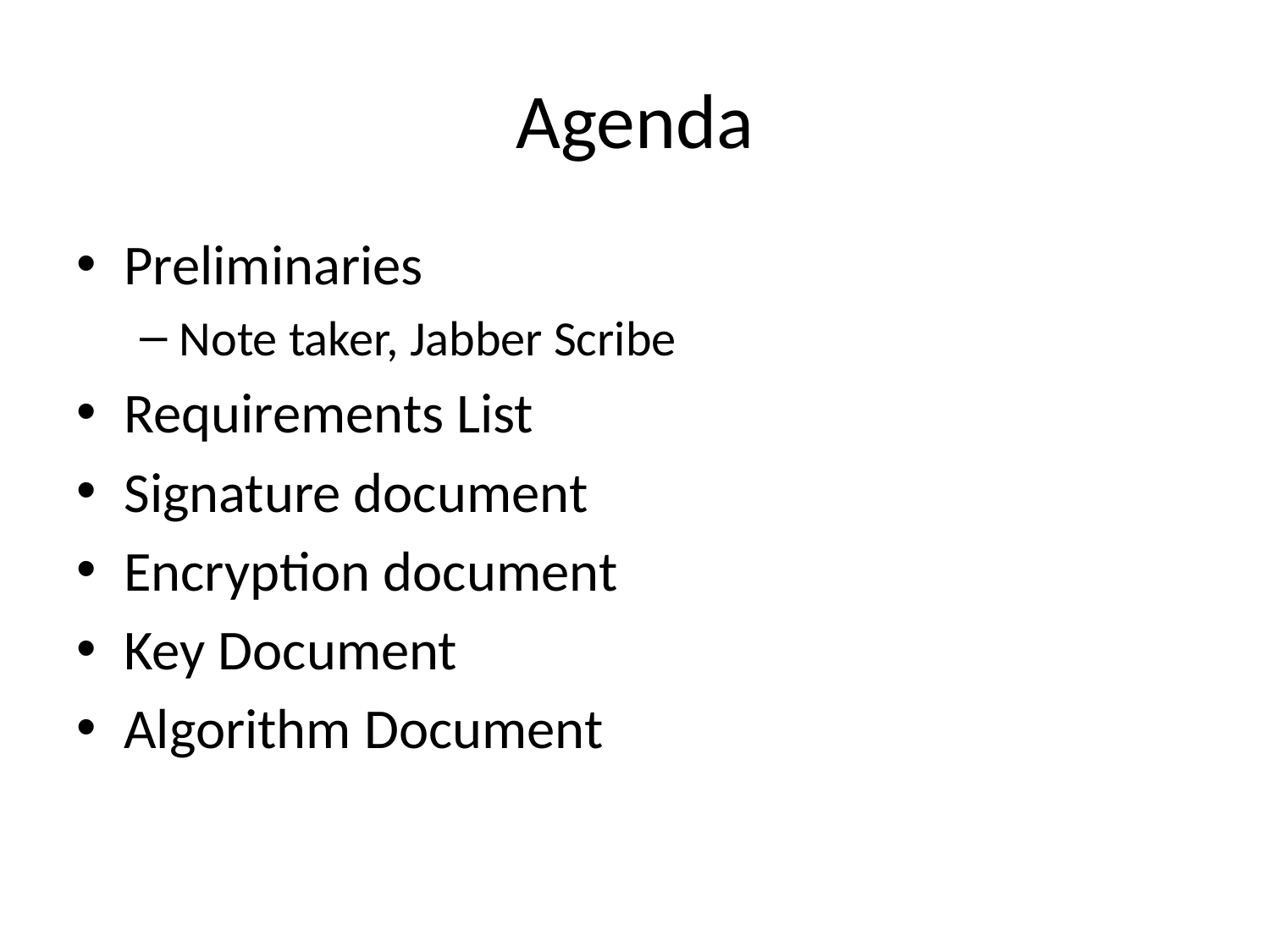

# Agenda
Preliminaries
Note taker, Jabber Scribe
Requirements List
Signature document
Encryption document
Key Document
Algorithm Document